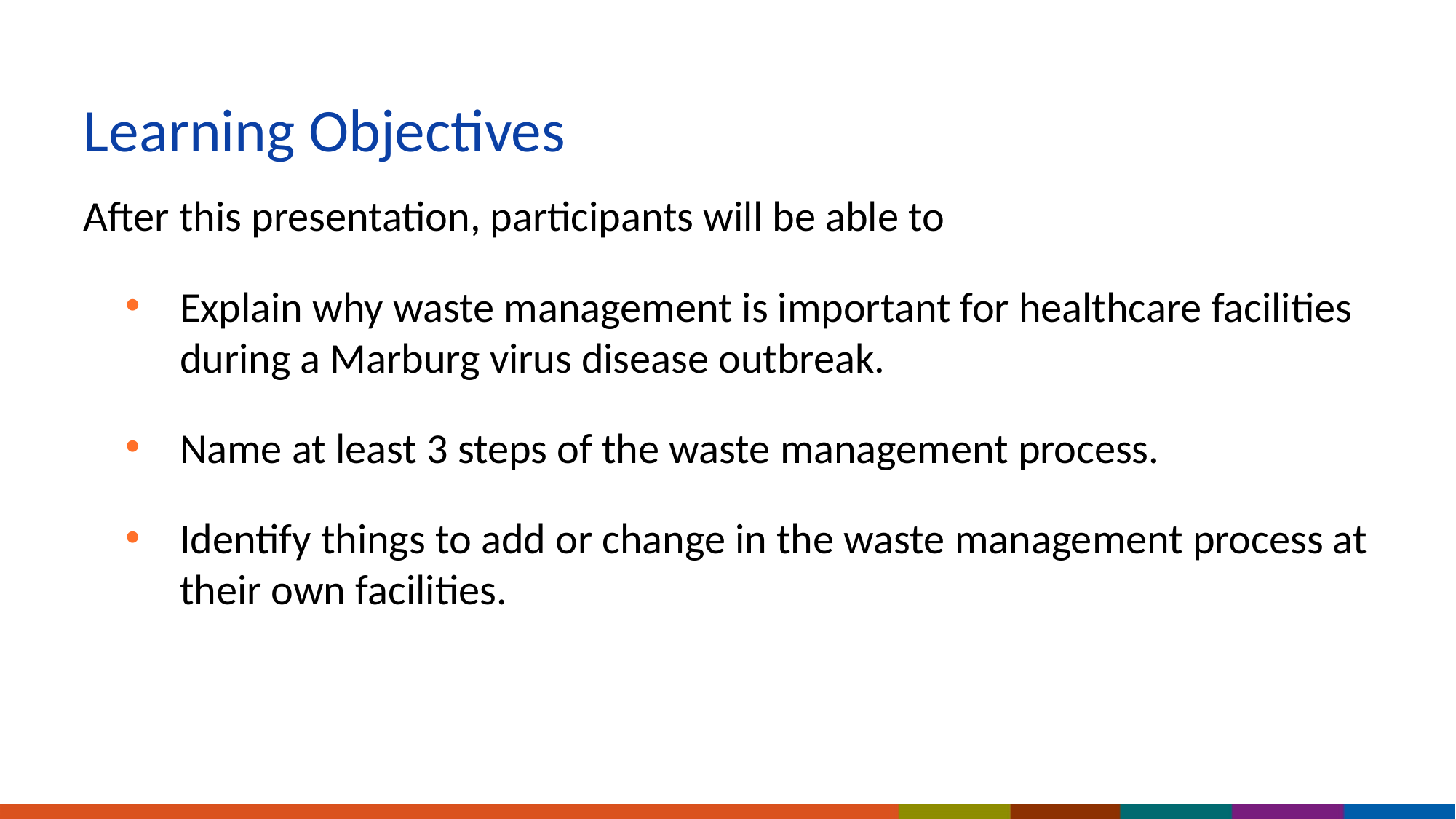

# Learning Objectives
After this presentation, participants will be able to
Explain why waste management is important for healthcare facilities during a Marburg virus disease outbreak.
Name at least 3 steps of the waste management process.
Identify things to add or change in the waste management process at their own facilities.